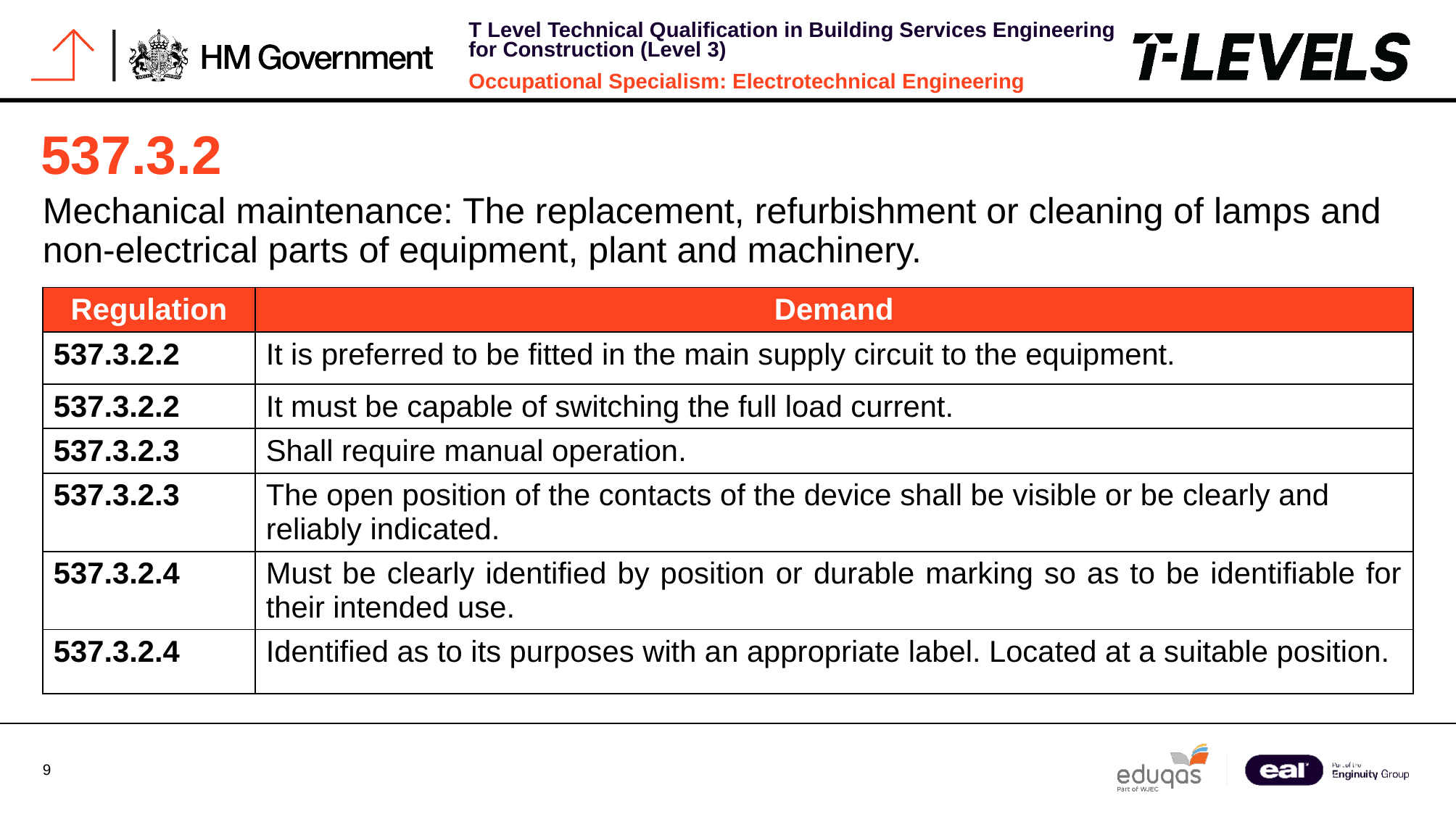

# 537.3.2
Mechanical maintenance: The replacement, refurbishment or cleaning of lamps and non-electrical parts of equipment, plant and machinery.

| Regulation | Demand |
| --- | --- |
| 537.3.2.2 | It is preferred to be fitted in the main supply circuit to the equipment. |
| 537.3.2.2 | It must be capable of switching the full load current. |
| 537.3.2.3 | Shall require manual operation. |
| 537.3.2.3 | The open position of the contacts of the device shall be visible or be clearly and reliably indicated. |
| 537.3.2.4 | Must be clearly identified by position or durable marking so as to be identifiable for their intended use. |
| 537.3.2.4 | Identified as to its purposes with an appropriate label. Located at a suitable position. |